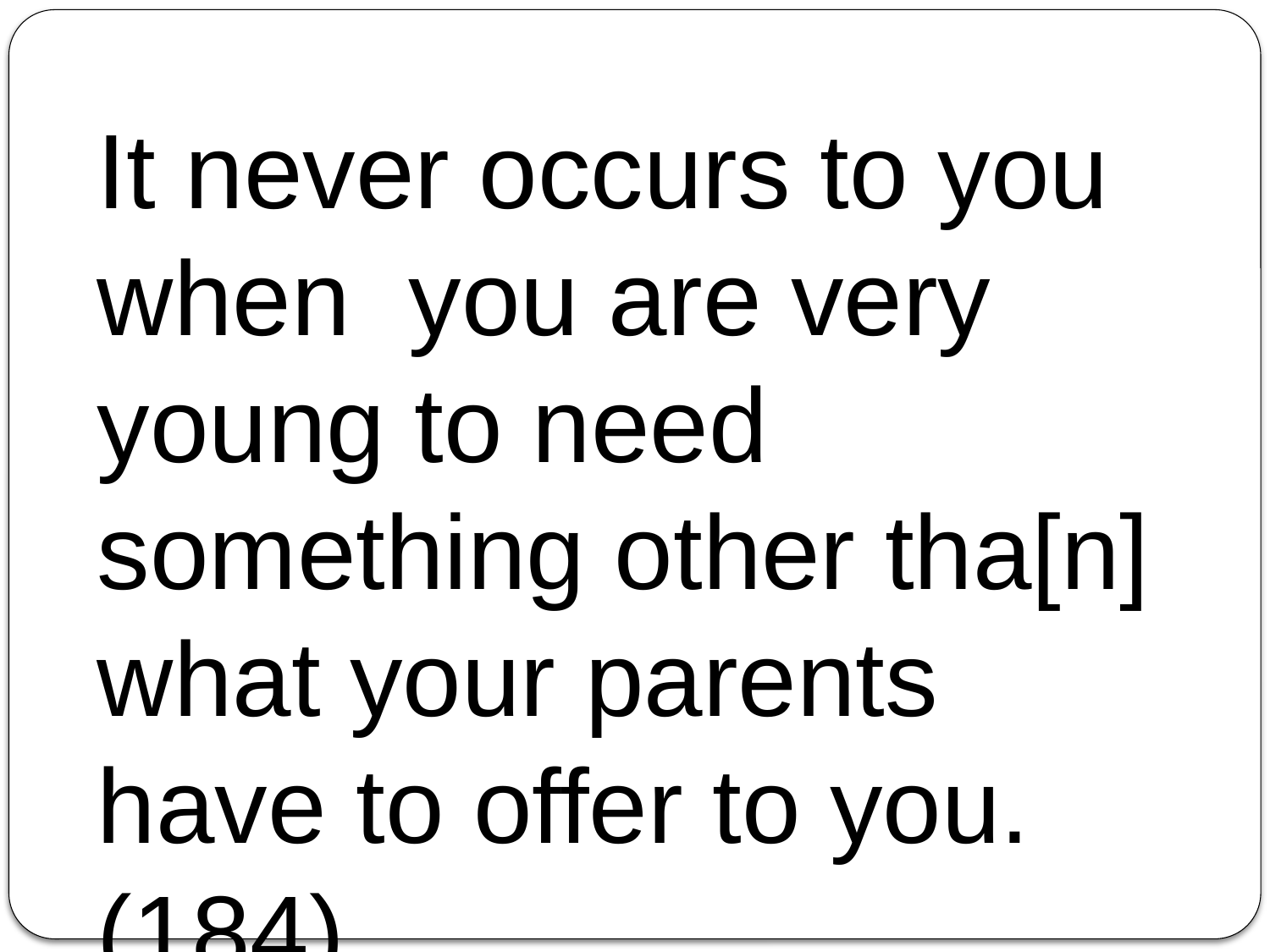

It never occurs to you when  you are very young to need something other tha[n] what your parents have to offer to you. (184)